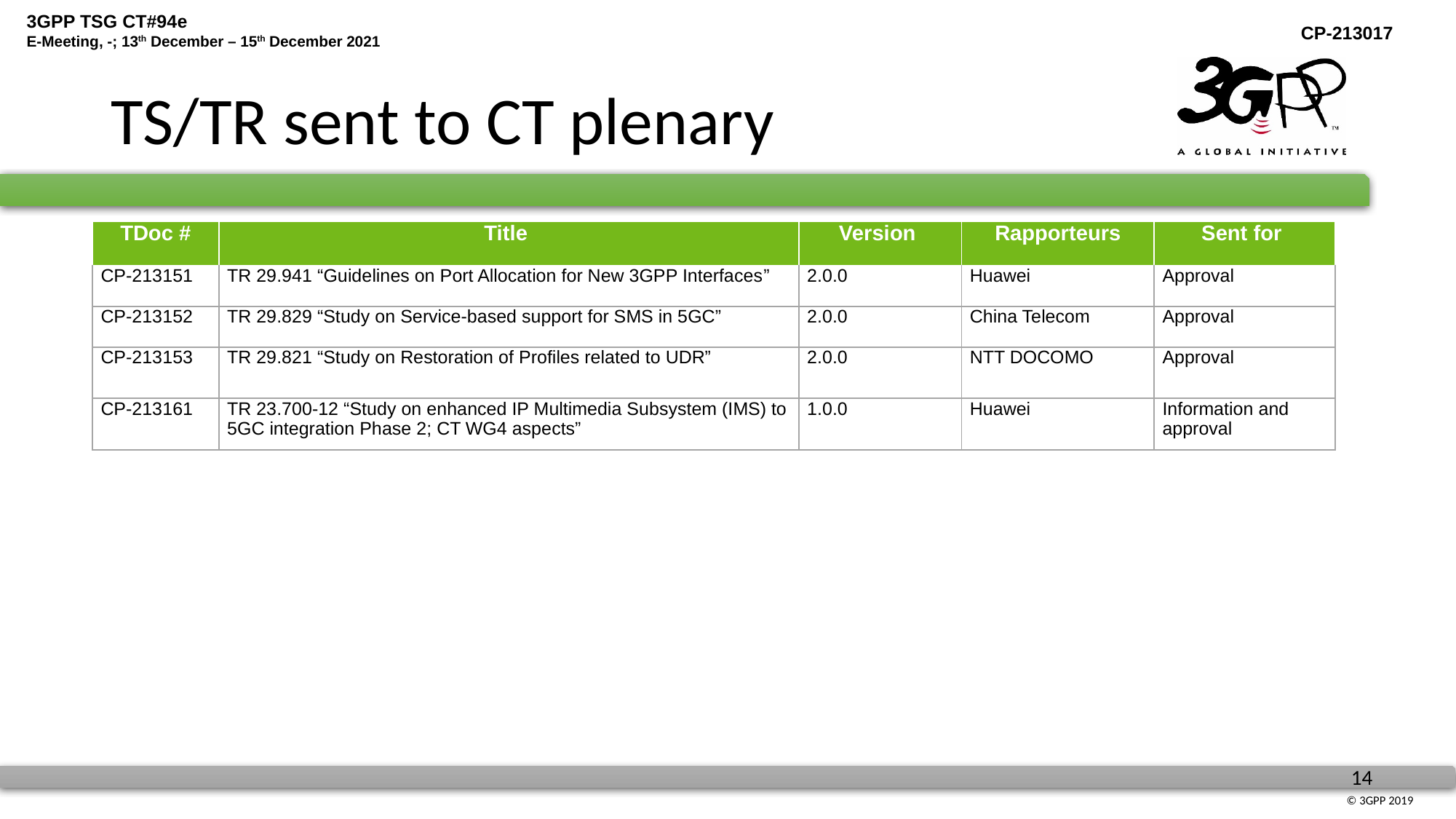

# TS/TR sent to CT plenary
| TDoc # | Title | Version | Rapporteurs | Sent for |
| --- | --- | --- | --- | --- |
| CP-213151 | TR 29.941 “Guidelines on Port Allocation for New 3GPP Interfaces” | 2.0.0 | Huawei | Approval |
| CP-213152 | TR 29.829 “Study on Service-based support for SMS in 5GC” | 2.0.0 | China Telecom | Approval |
| CP-213153 | TR 29.821 “Study on Restoration of Profiles related to UDR” | 2.0.0 | NTT DOCOMO | Approval |
| CP-213161 | TR 23.700-12 “Study on enhanced IP Multimedia Subsystem (IMS) to 5GC integration Phase 2; CT WG4 aspects” | 1.0.0 | Huawei | Information and approval |